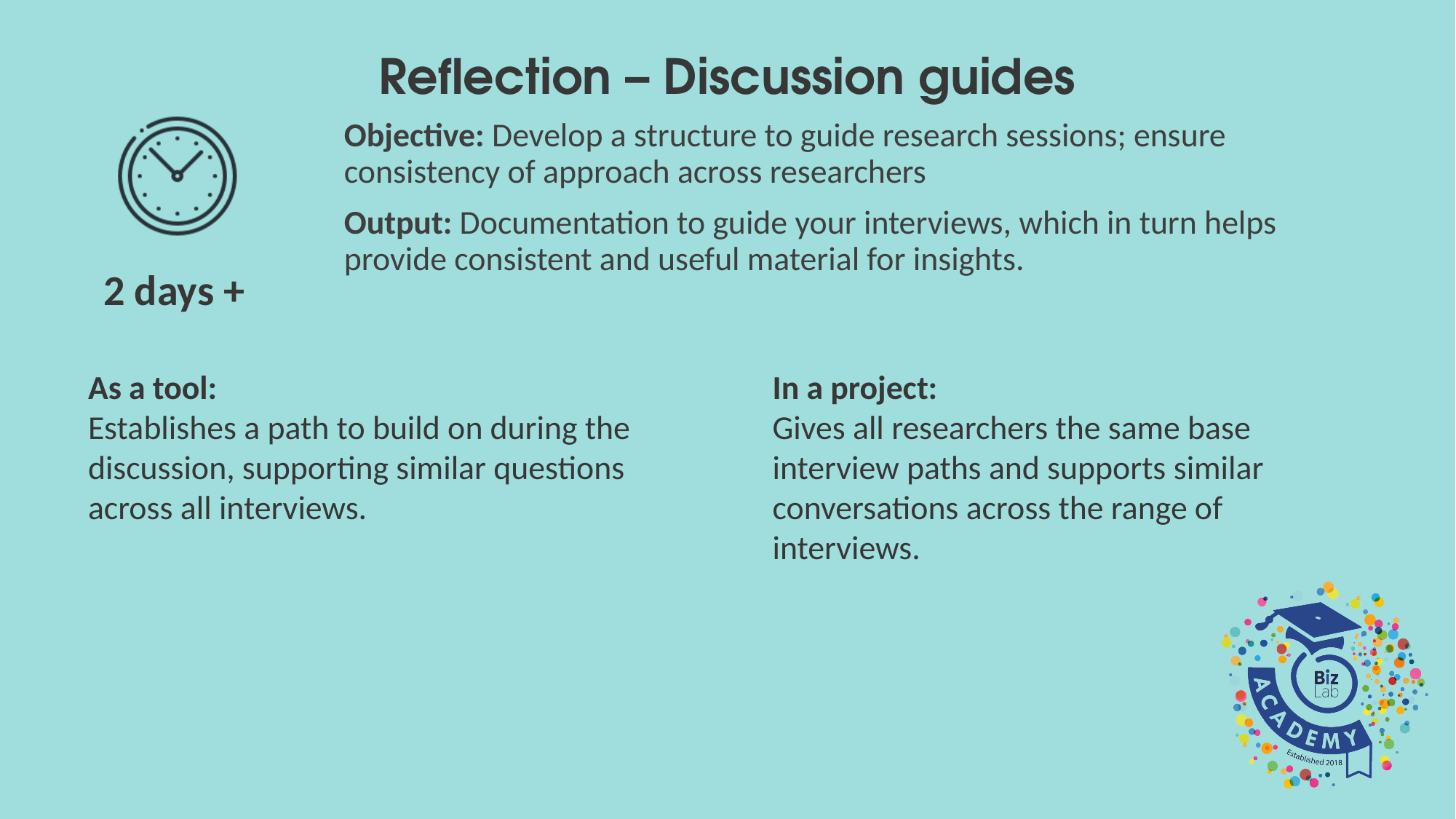

Reflection – Discussion guides
Objective: Develop a structure to guide research sessions; ensure consistency of approach across researchers
Output: Documentation to guide your interviews, which in turn helps provide consistent and useful material for insights.
2 days +
In a project:
Gives all researchers the same base interview paths and supports similar conversations across the range of interviews.

As a tool:
Establishes a path to build on during the discussion, supporting similar questions across all interviews.